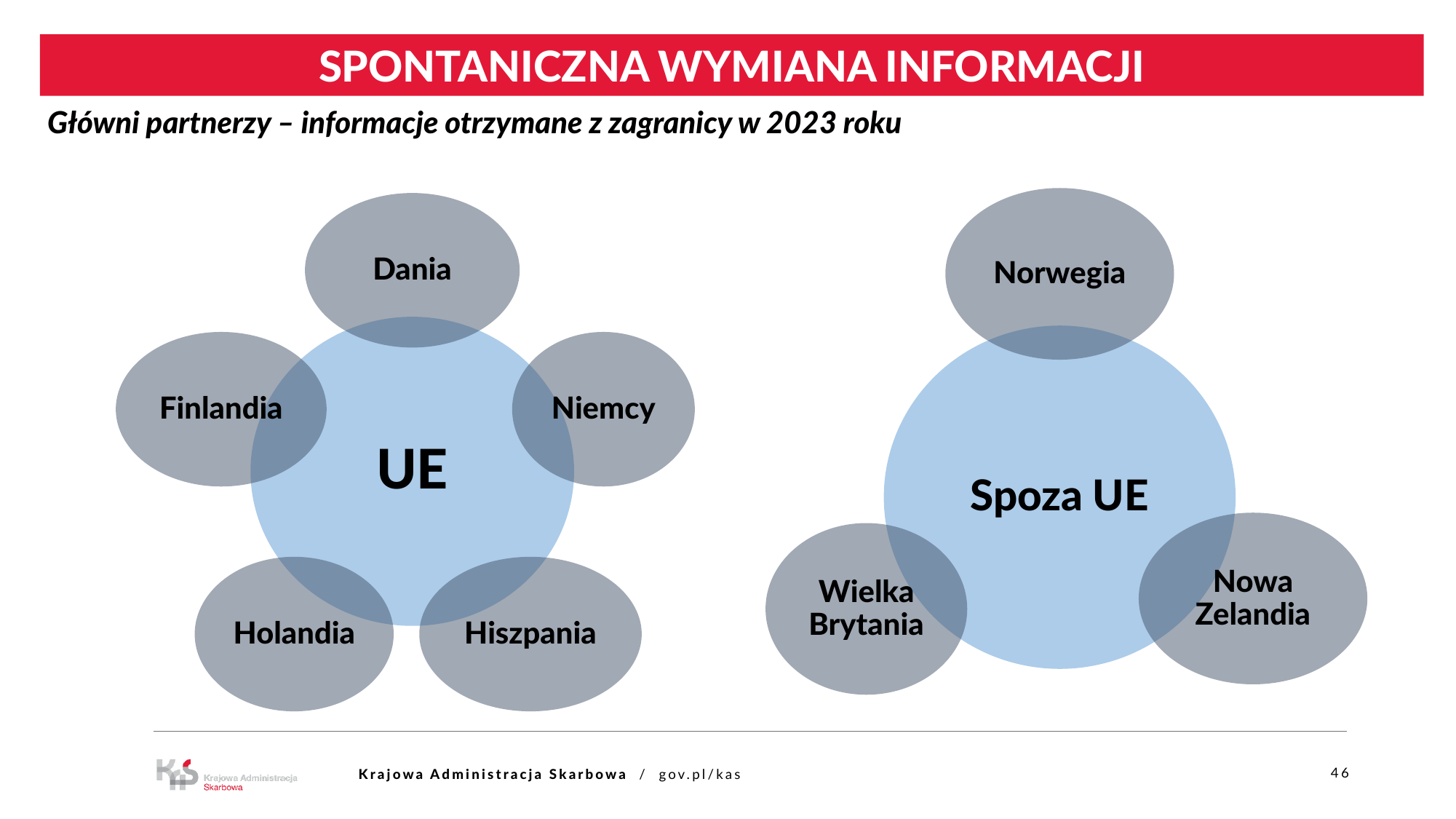

SPONTANICZNA WYMIANA INFORMACJI
Główni partnerzy – informacje otrzymane z zagranicy w 2023 roku
Spoza UE
Norwegia
Nowa Zelandia
Wielka Brytania
UE
Dania
Niemcy
Hiszpania
Holandia
Finlandia